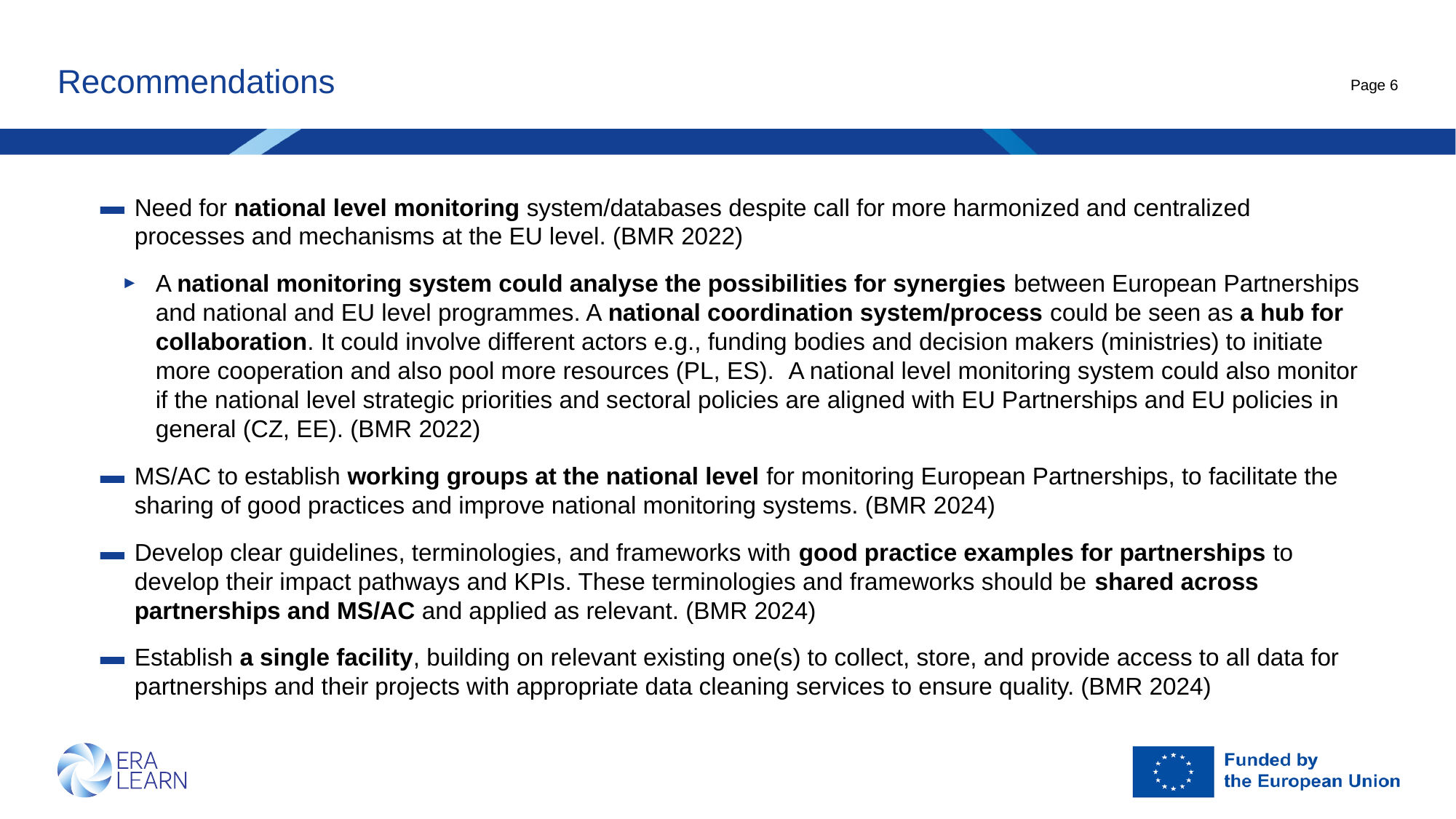

# Recommendations
Page 6
Need for national level monitoring system/databases despite call for more harmonized and centralized processes and mechanisms at the EU level. (BMR 2022)
A national monitoring system could analyse the possibilities for synergies between European Partnerships and national and EU level programmes. A national coordination system/process could be seen as a hub for collaboration. It could involve different actors e.g., funding bodies and decision makers (ministries) to initiate more cooperation and also pool more resources (PL, ES).  A national level monitoring system could also monitor if the national level strategic priorities and sectoral policies are aligned with EU Partnerships and EU policies in general (CZ, EE). (BMR 2022)
MS/AC to establish working groups at the national level for monitoring European Partnerships, to facilitate the sharing of good practices and improve national monitoring systems. (BMR 2024)
Develop clear guidelines, terminologies, and frameworks with good practice examples for partnerships to develop their impact pathways and KPIs. These terminologies and frameworks should be shared across partnerships and MS/AC and applied as relevant. (BMR 2024)
Establish a single facility, building on relevant existing one(s) to collect, store, and provide access to all data for partnerships and their projects with appropriate data cleaning services to ensure quality. (BMR 2024)